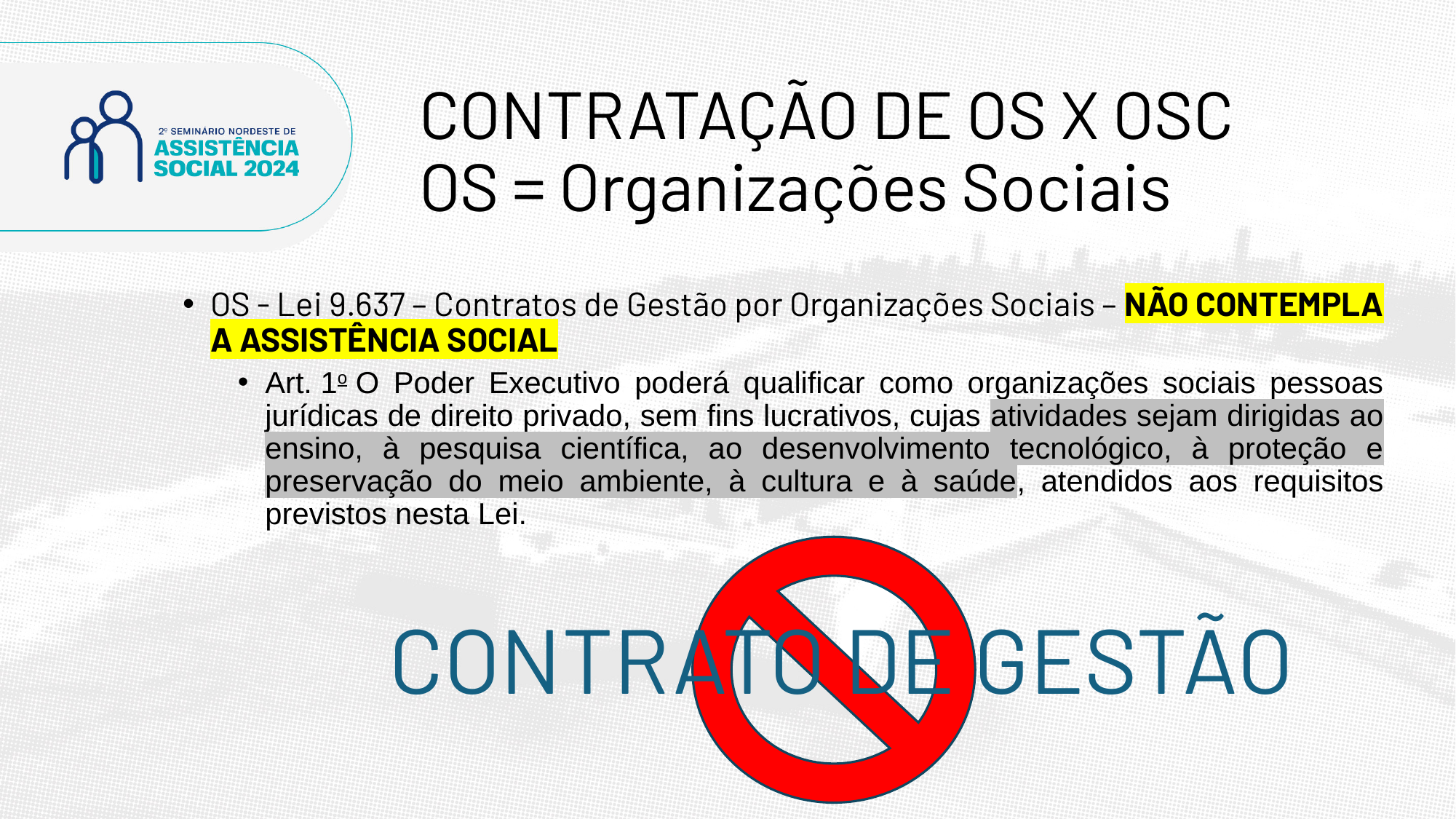

CONTRATAÇÃO DE OS X OSC
OS = Organizações Sociais
OS - Lei 9.637 – Contratos de Gestão por Organizações Sociais – NÃO CONTEMPLA A ASSISTÊNCIA SOCIAL
Art. 1o O Poder Executivo poderá qualificar como organizações sociais pessoas jurídicas de direito privado, sem fins lucrativos, cujas atividades sejam dirigidas ao ensino, à pesquisa científica, ao desenvolvimento tecnológico, à proteção e preservação do meio ambiente, à cultura e à saúde, atendidos aos requisitos previstos nesta Lei.

CONTRATO DE GESTÃO